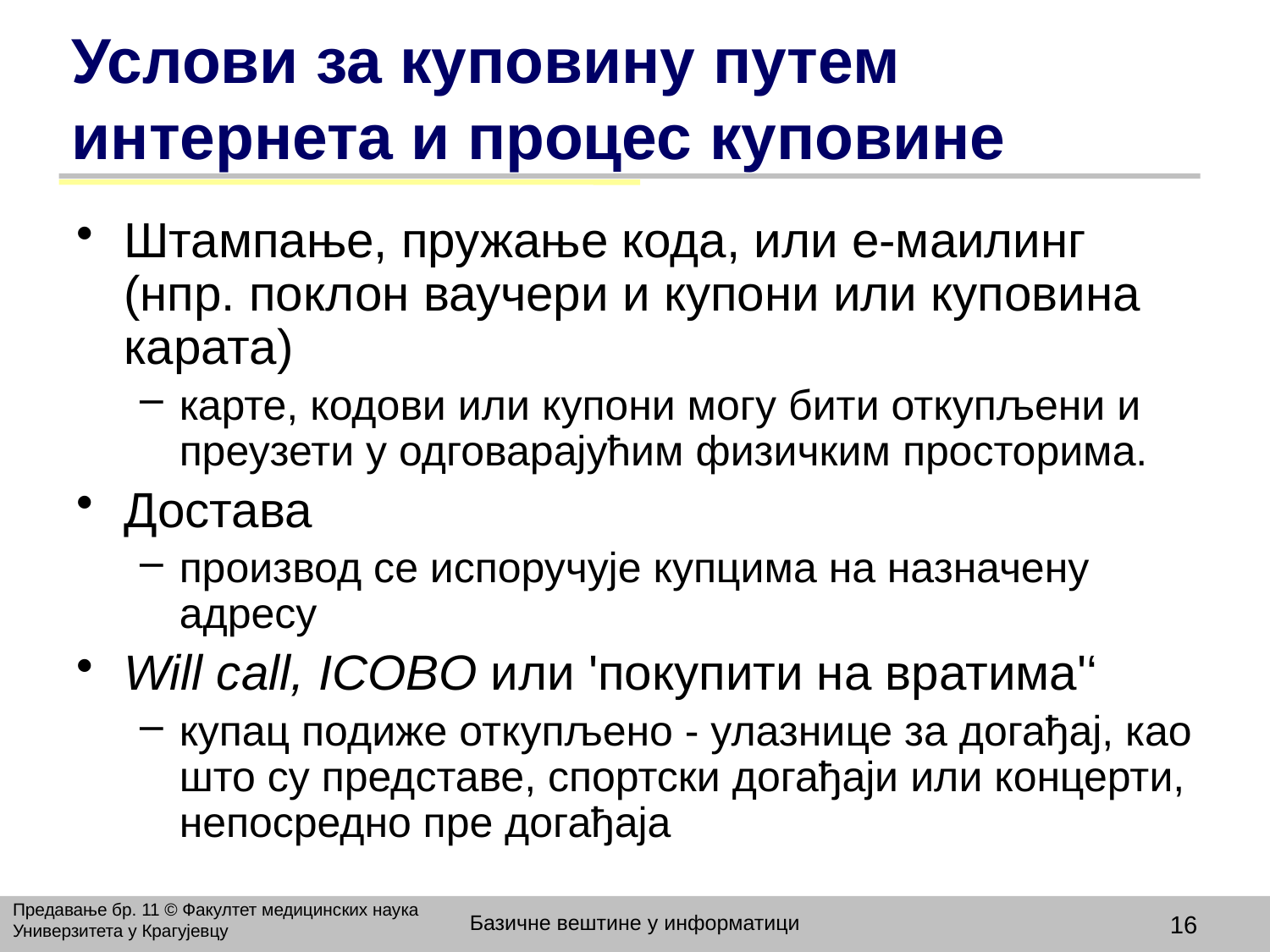

# Услови за куповину путем интернета и процес куповине
Штампање, пружање кода, или е-маилинг (нпр. поклон ваучери и купони или куповина карата)
карте, кодови или купони могу бити откупљени и преузети у одговарајућим физичким просторима.
Достава
производ се испоручује купцима на назначену адресу
Will call, ICOBO или 'покупити на вратима'‘
купац подиже откупљено - улазнице за догађај, као што су представе, спортски догађаји или концерти, непосредно пре догађаја
Предавање бр. 11 © Факултет медицинских наука Универзитета у Крагујевцу
Базичне вештине у информатици
16